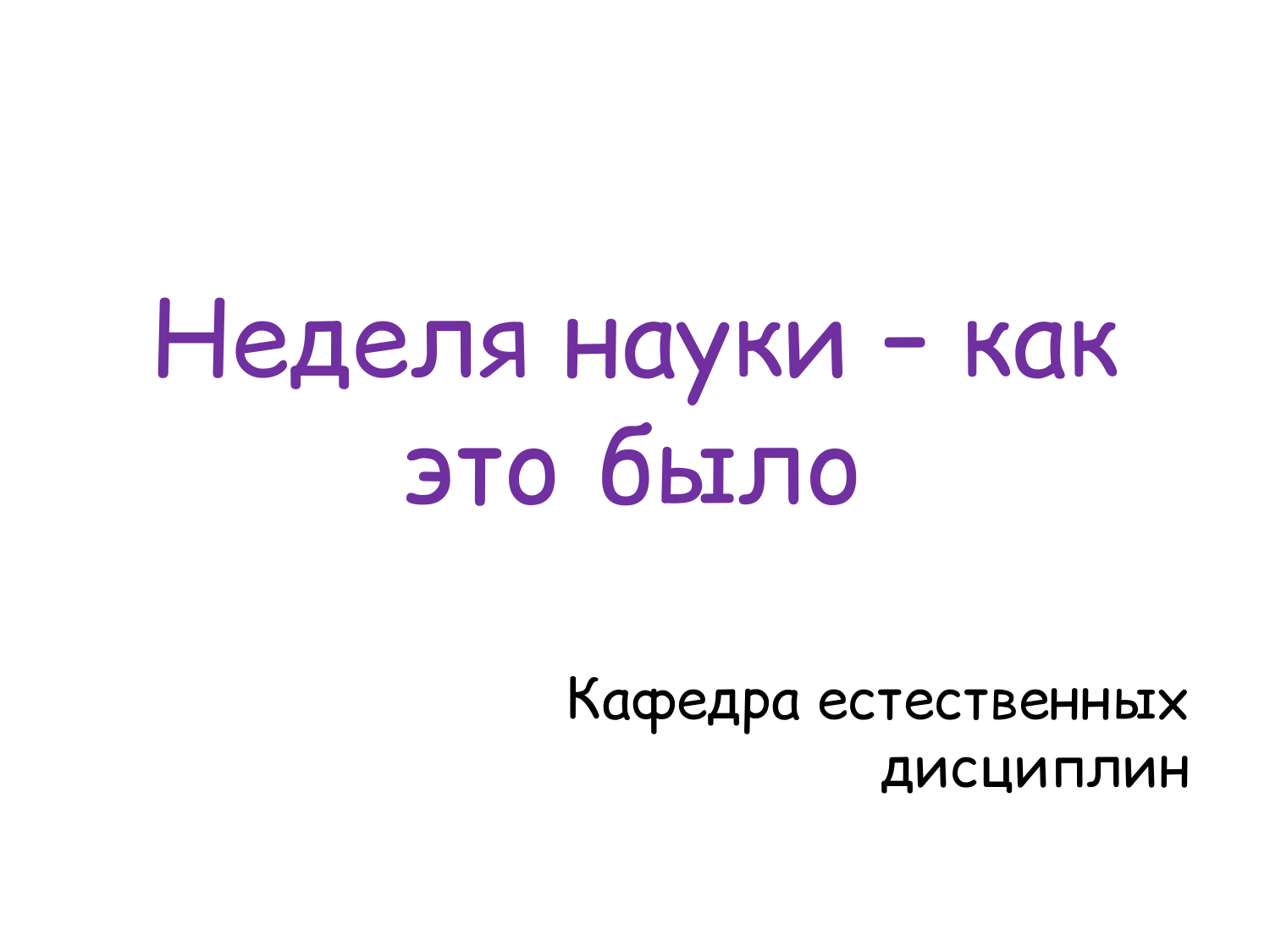

# Неделя науки – как это было
Кафедра естественных дисциплин